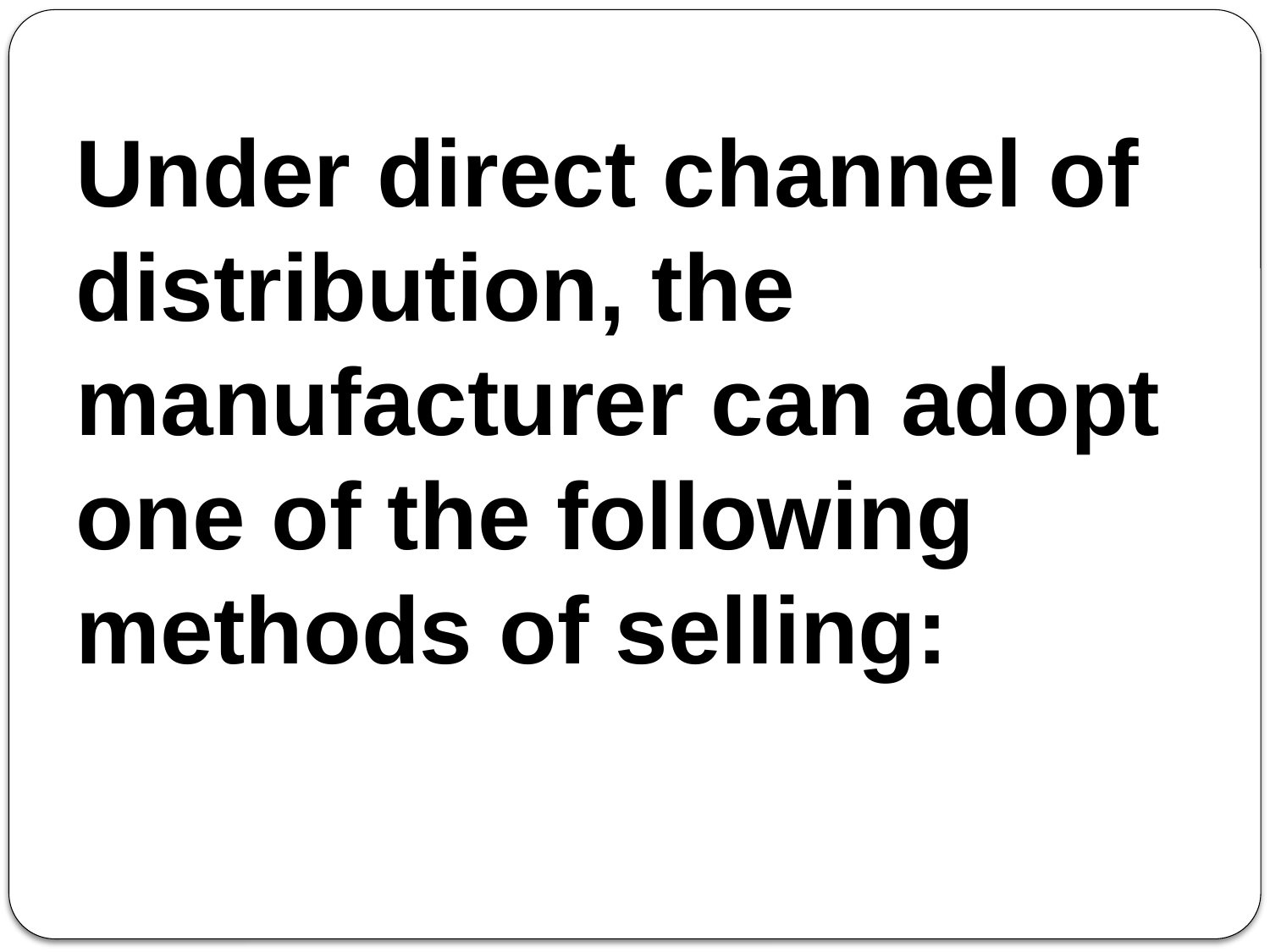

Under direct channel of distribution, the manufacturer can adopt one of the following methods of selling: